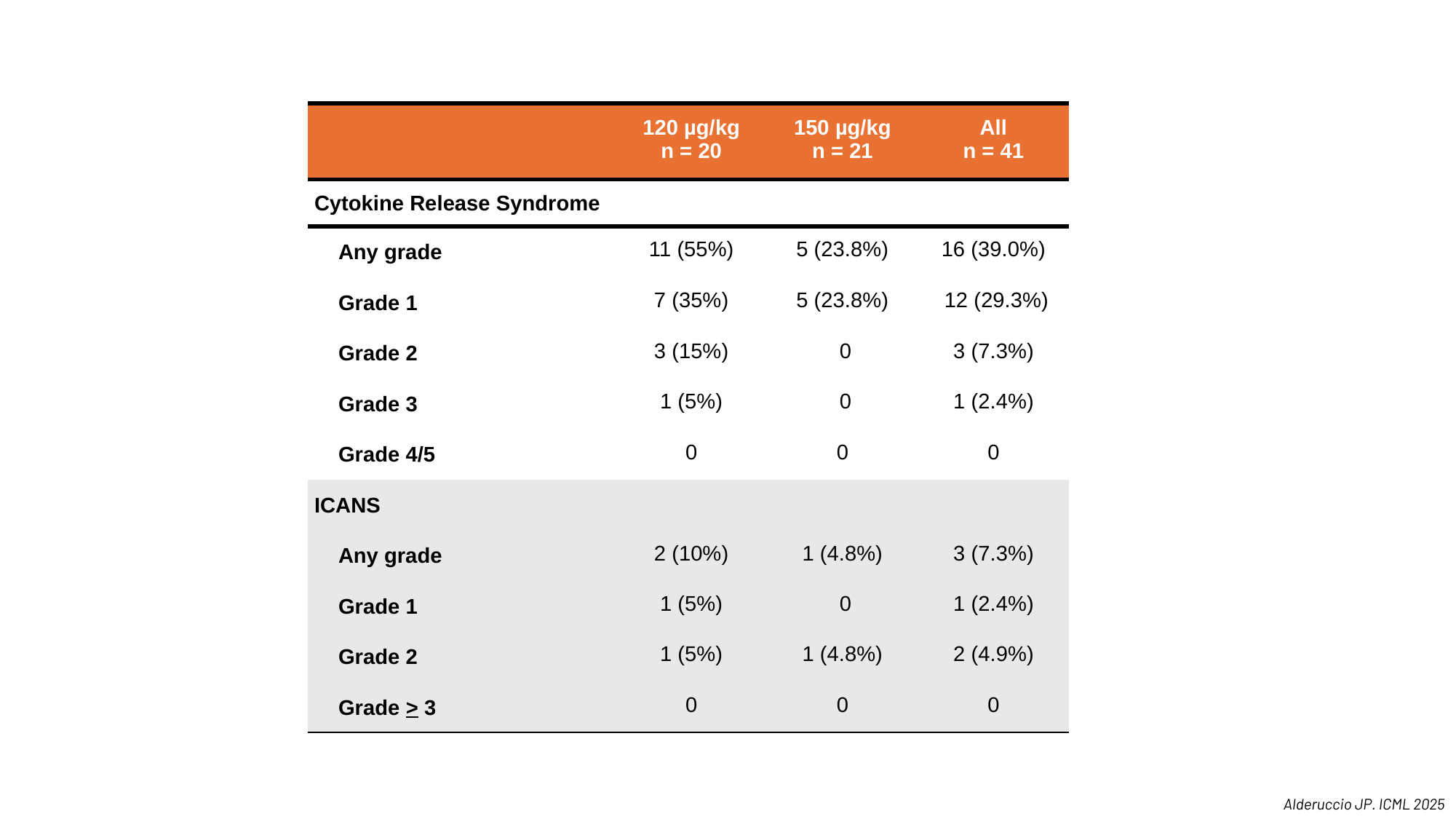

|  | 120 µg/kg n = 20 | 150 µg/kg n = 21 | All n = 41 |
| --- | --- | --- | --- |
| Cytokine Release Syndrome |  |  |  |
| Any grade | 11 (55%) | 5 (23.8%) | 16 (39.0%) |
| Grade 1 | 7 (35%) | 5 (23.8%) | 12 (29.3%) |
| Grade 2 | 3 (15%) | 0 | 3 (7.3%) |
| Grade 3 | 1 (5%) | 0 | 1 (2.4%) |
| Grade 4/5 | 0 | 0 | 0 |
| ICANS |  |  |  |
| Any grade | 2 (10%) | 1 (4.8%) | 3 (7.3%) |
| Grade 1 | 1 (5%) | 0 | 1 (2.4%) |
| Grade 2 | 1 (5%) | 1 (4.8%) | 2 (4.9%) |
| Grade > 3 | 0 | 0 | 0 |
Alderuccio JP. ICML 2025